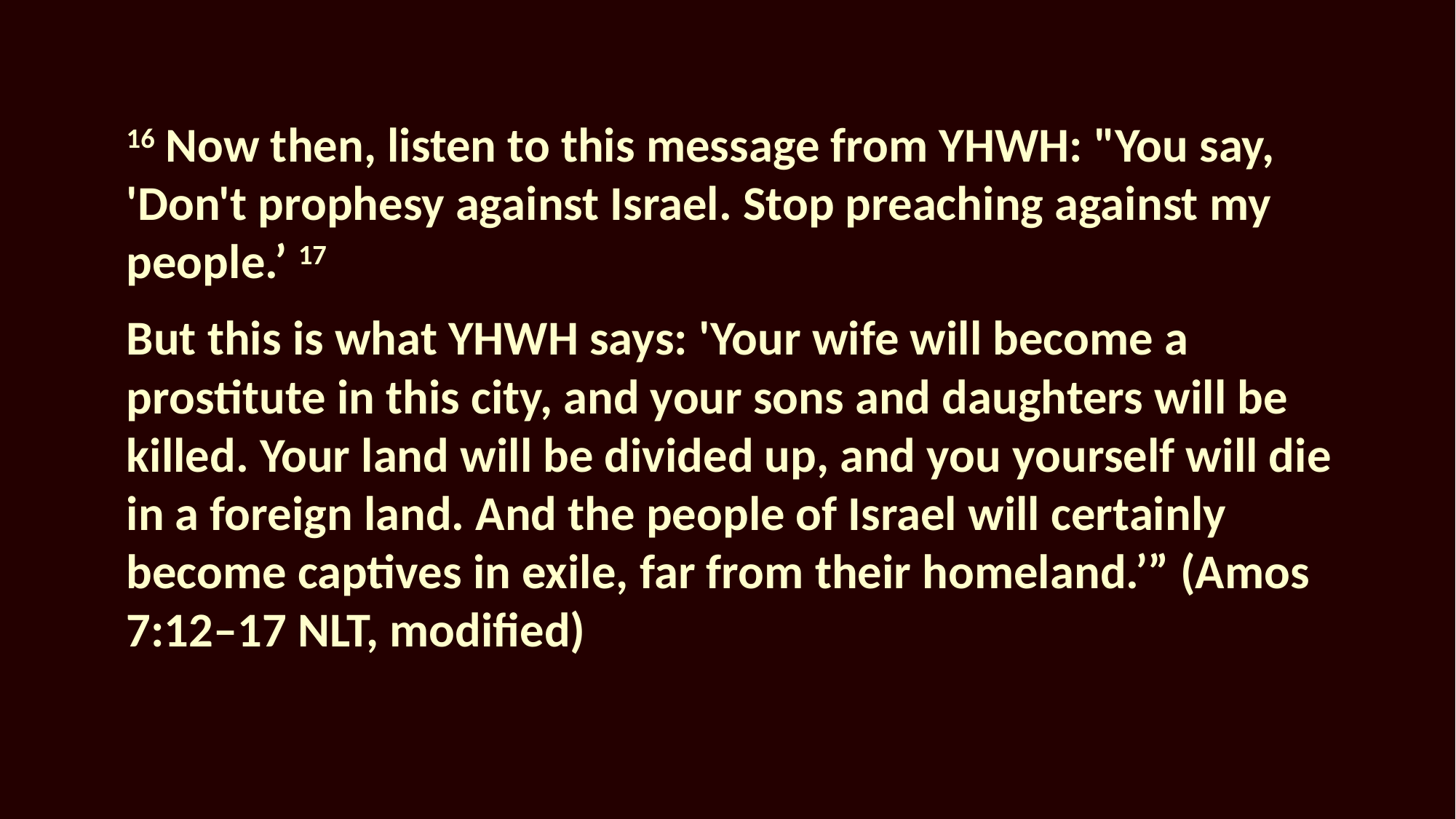

16 Now then, listen to this message from YHWH: "You say, 'Don't prophesy against Israel. Stop preaching against my people.’ 17
But this is what YHWH says: 'Your wife will become a prostitute in this city, and your sons and daughters will be killed. Your land will be divided up, and you yourself will die in a foreign land. And the people of Israel will certainly become captives in exile, far from their homeland.’” (Amos 7:12–17 NLT, modified)